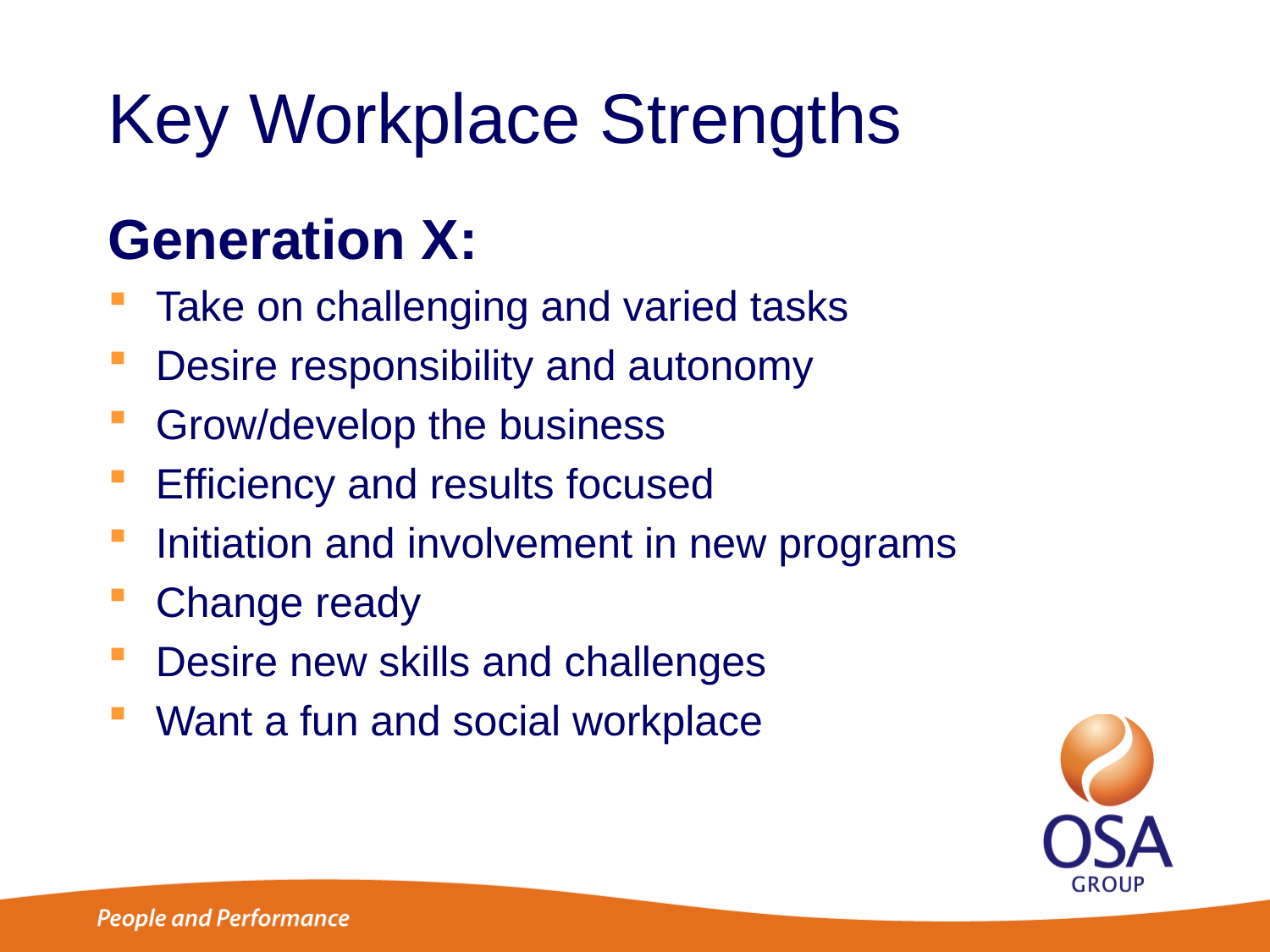

# Key Workplace Strengths
Generation X:
Take on challenging and varied tasks
Desire responsibility and autonomy
Grow/develop the business
Efficiency and results focused
Initiation and involvement in new programs
Change ready
Desire new skills and challenges
Want a fun and social workplace